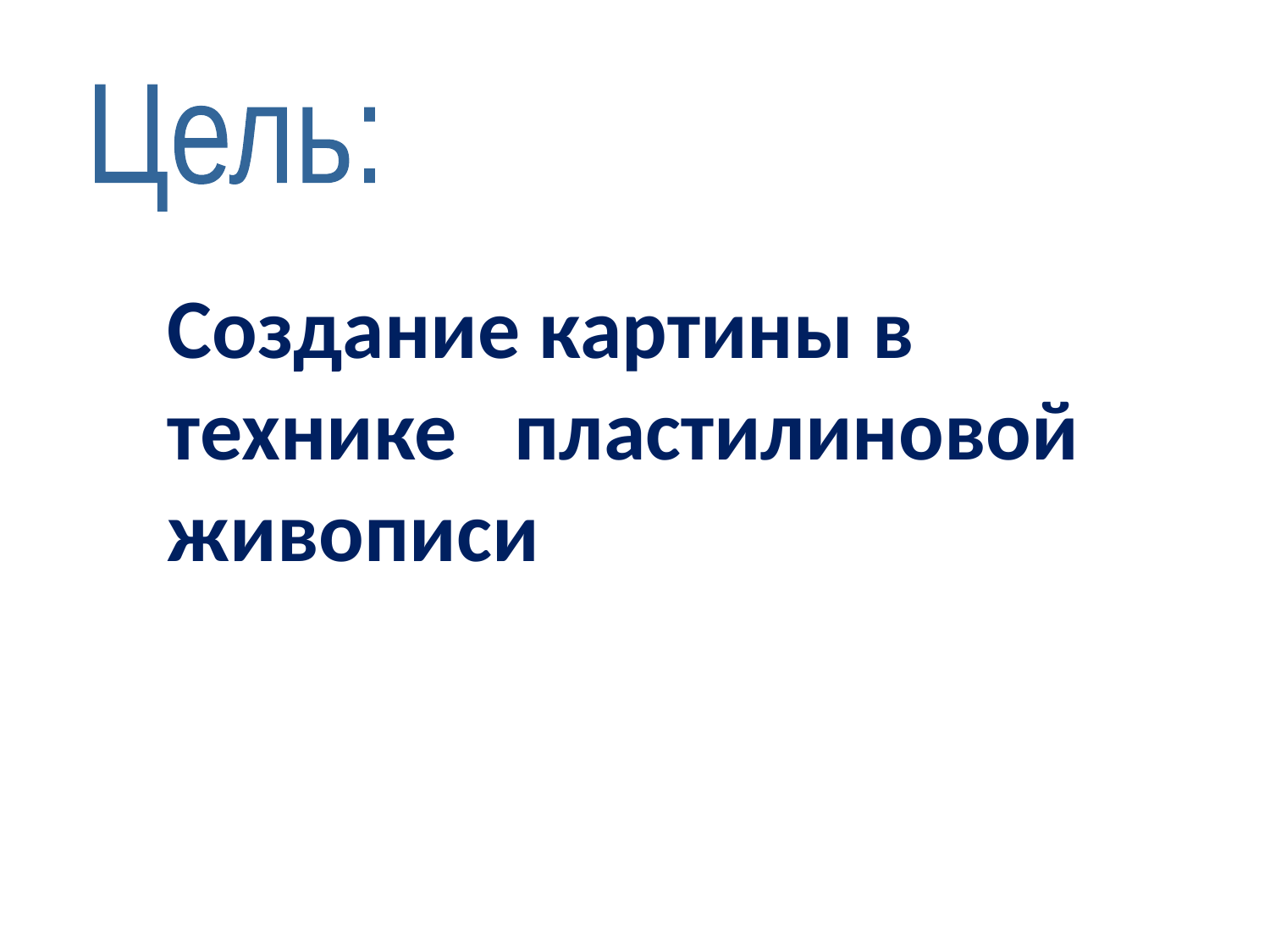

Цель:
Создание картины в  технике   пластилиновой живописи